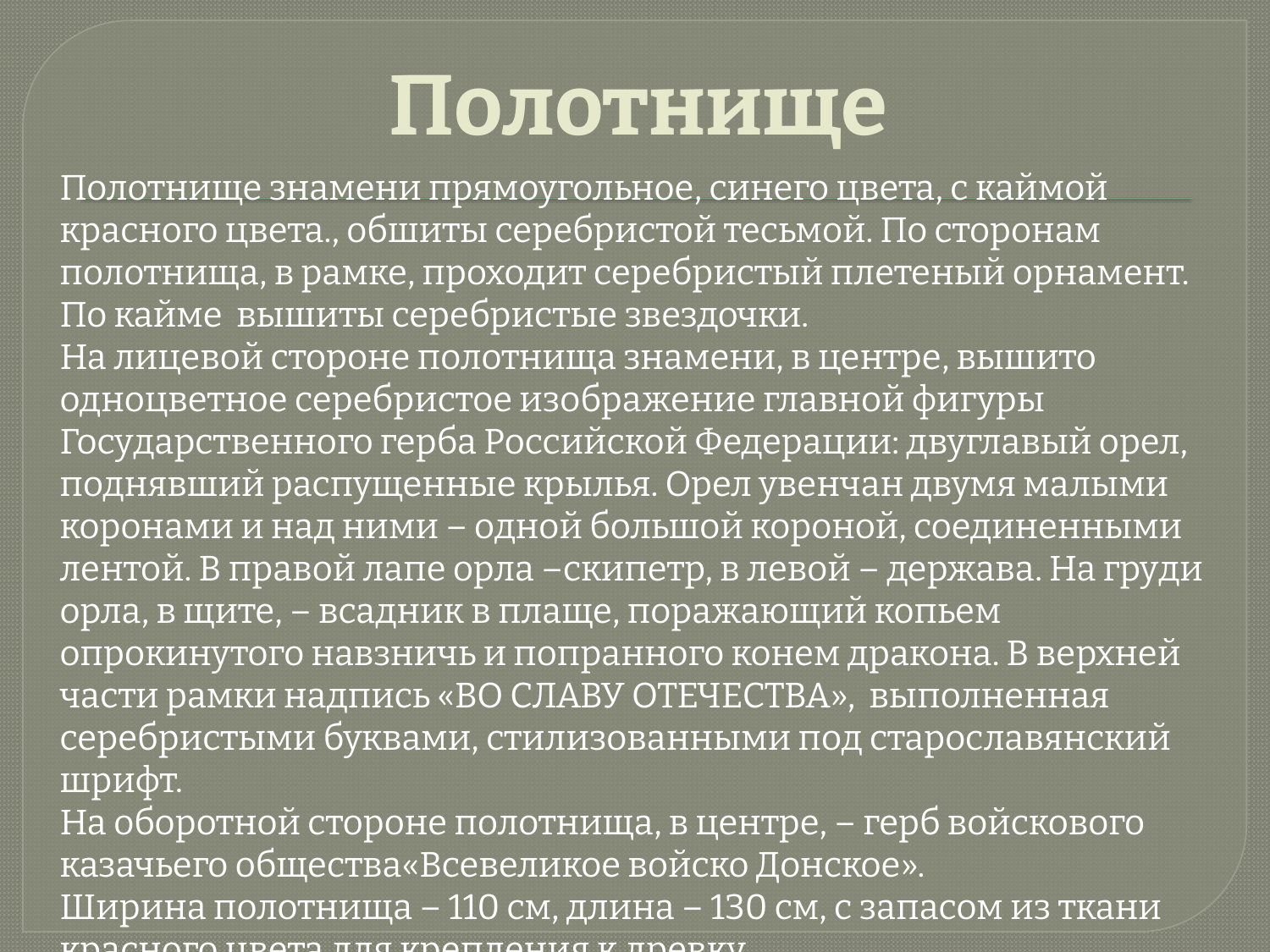

# Полотнище
Полотнище знамени прямоугольное, синего цвета, с каймой красного цвета., обшиты серебристой тесьмой. По сторонам полотнища, в рамке, проходит серебристый плетеный орнамент. По кайме  вышиты серебристые звездочки. 
На лицевой стороне полотнища знамени, в центре, вышито одноцветное серебристое изображение главной фигуры Государственного герба Российской Федерации: двуглавый орел, поднявший распущенные крылья. Орел увенчан двумя малыми коронами и над ними – одной большой короной, соединенными лентой. В правой лапе орла –скипетр, в левой – держава. На груди орла, в щите, – всадник в плаще, поражающий копьем опрокинутого навзничь и попранного конем дракона. В верхней части рамки надпись «ВО СЛАВУ ОТЕЧЕСТВА»,  выполненная серебристыми буквами, стилизованными под старославянский шрифт. 
На оборотной стороне полотнища, в центре, – герб войскового казачьего общества«Всевеликое войско Донское». 
Ширина полотнища – 110 см, длина – 130 см, с запасом из ткани красного цвета для крепления к древку.